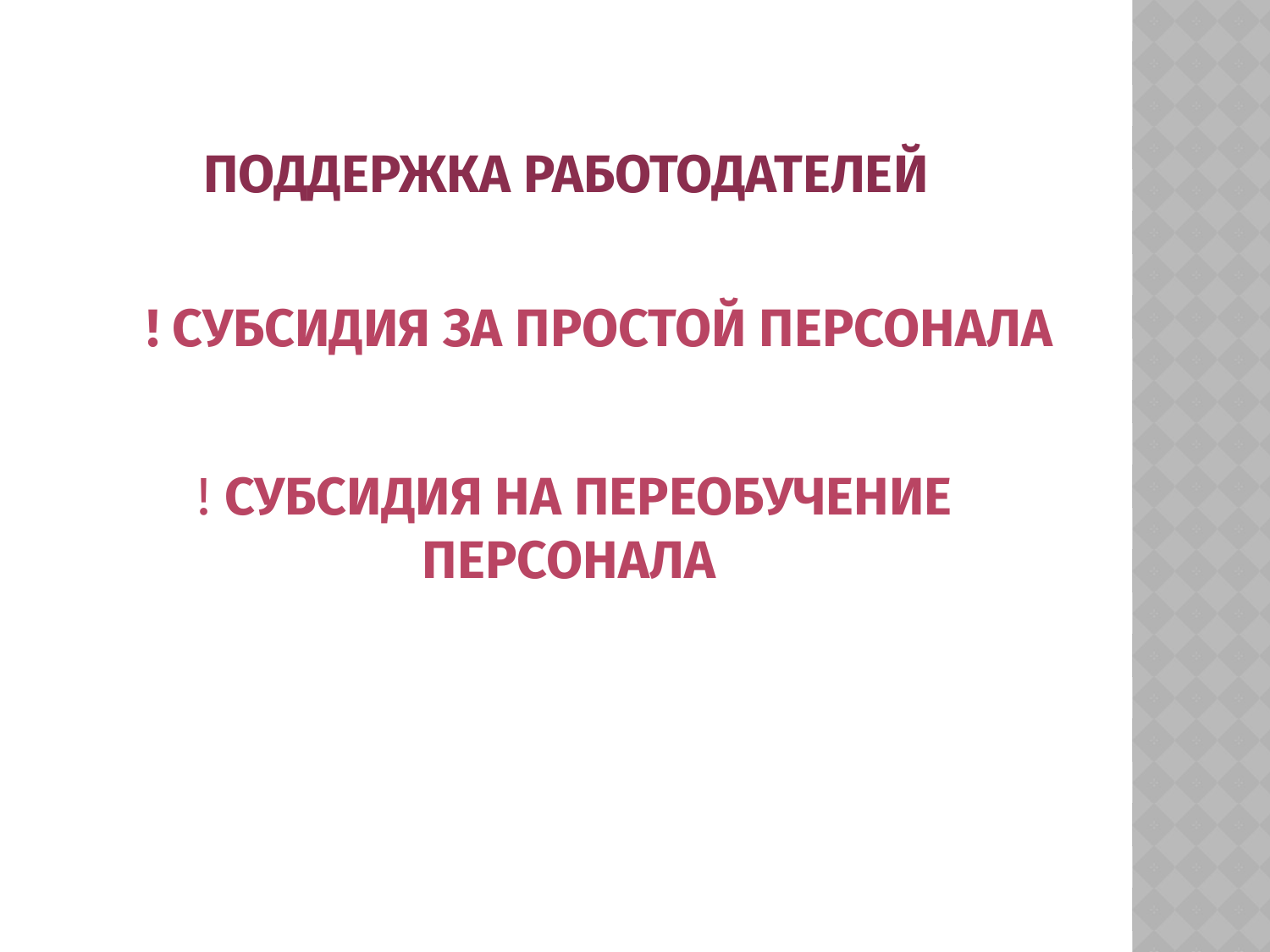

# ПОДДЕРЖКА РАБОТОДАТЕЛЕЙ
! Субсидия за простой персонала
! Субсидия на переобучение персонала